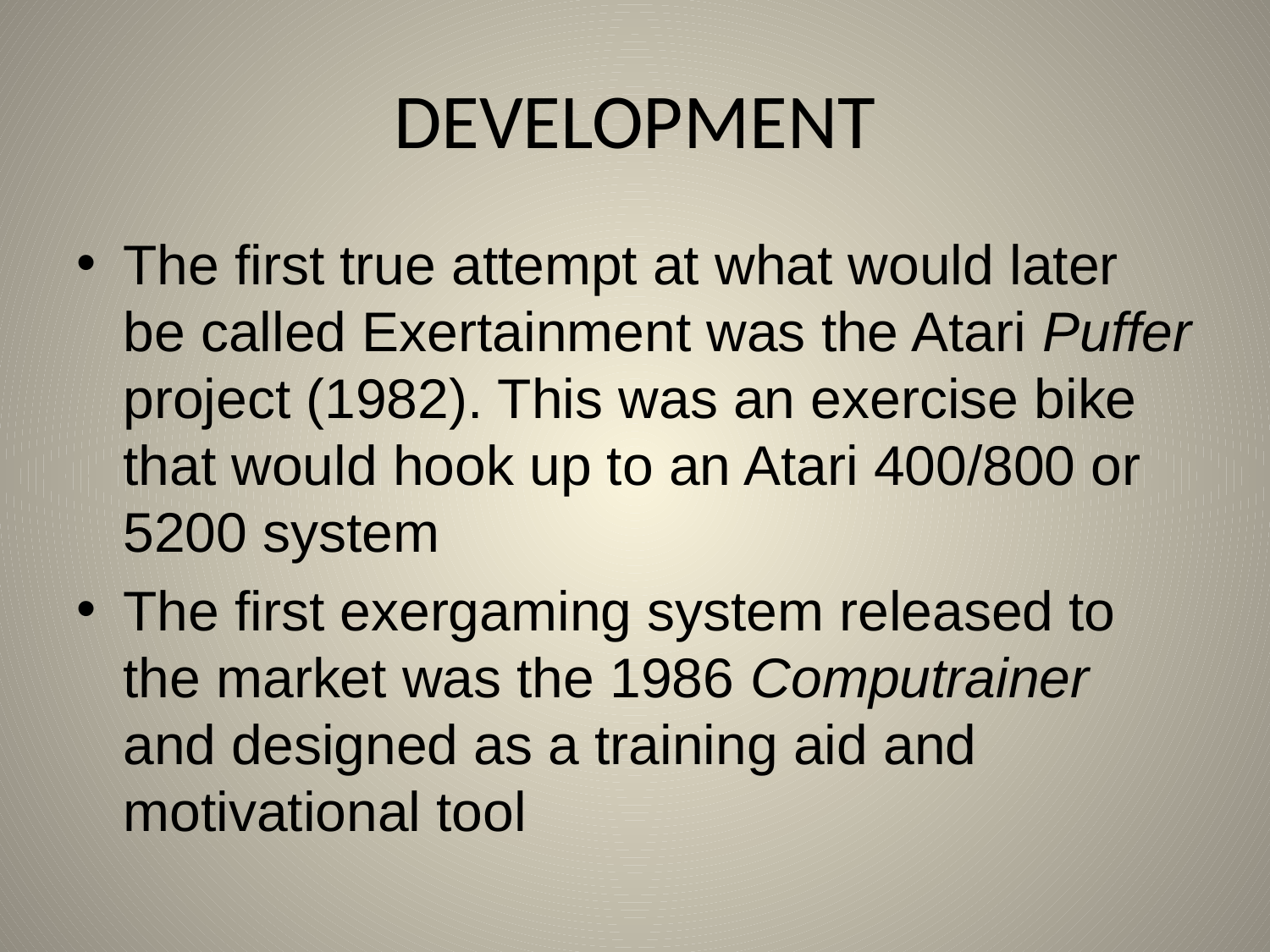

# DEVELOPMENT
The first true attempt at what would later be called Exertainment was the Atari Puffer project (1982). This was an exercise bike that would hook up to an Atari 400/800 or 5200 system
The first exergaming system released to the market was the 1986 Computrainer and designed as a training aid and motivational tool